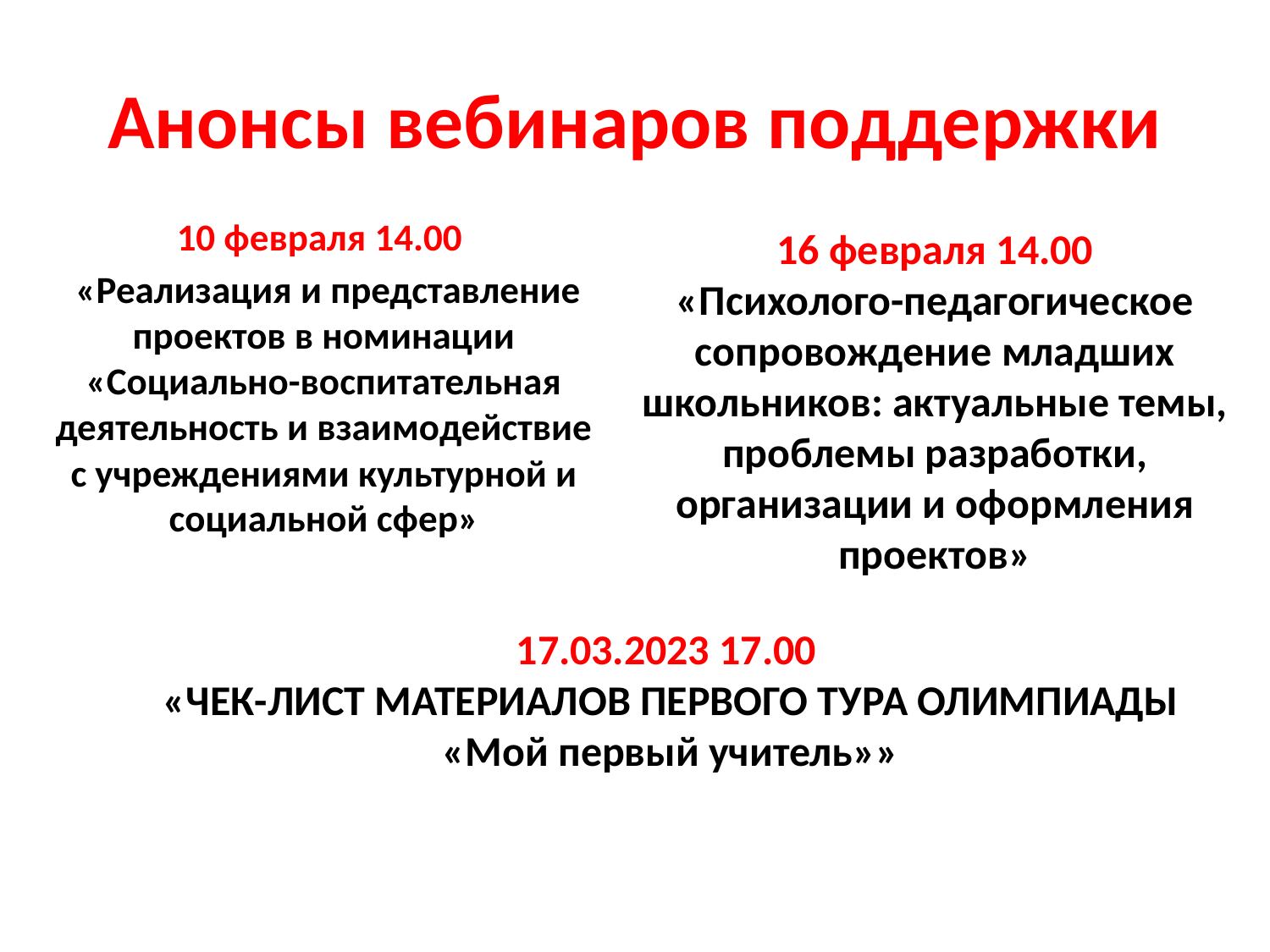

# Анонсы вебинаров поддержки
10 февраля 14.00
 «Реализация и представление проектов в номинации «Социально-воспитательная деятельность и взаимодействие с учреждениями культурной и социальной сфер»

16 февраля 14.00
«Психолого-педагогическое сопровождение младших школьников: актуальные темы, проблемы разработки, организации и оформления проектов»

17.03.2023 17.00
«ЧЕК-ЛИСТ МАТЕРИАЛОВ ПЕРВОГО ТУРА ОЛИМПИАДЫ «Мой первый учитель»»